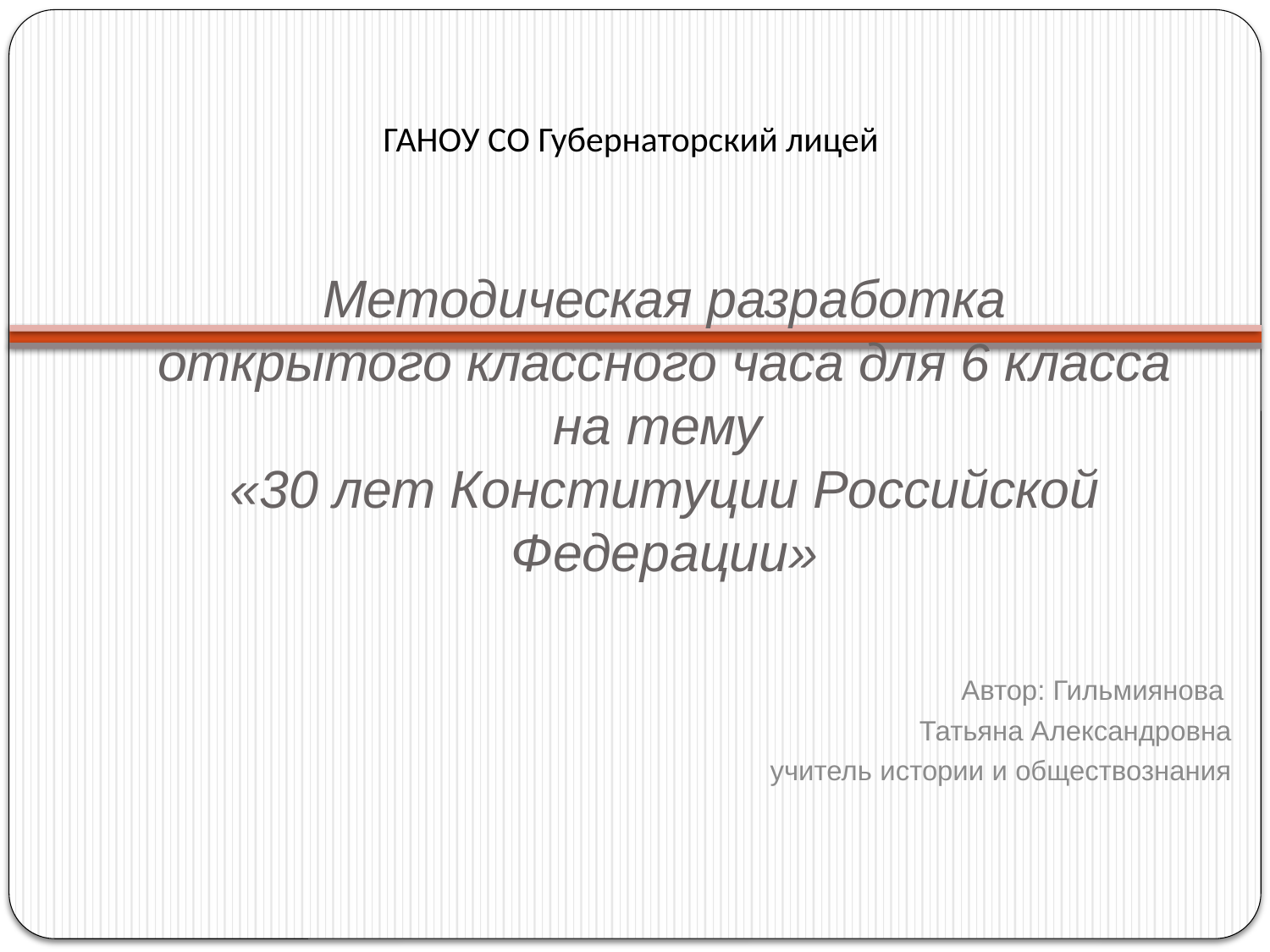

ГАНОУ СО Губернаторский лицей
# Методическая разработка открытого классного часа для 6 класса на тему «30 лет Конституции Российской Федерации»

Автор: Гильмиянова
Татьяна Александровна
учитель истории и обществознания